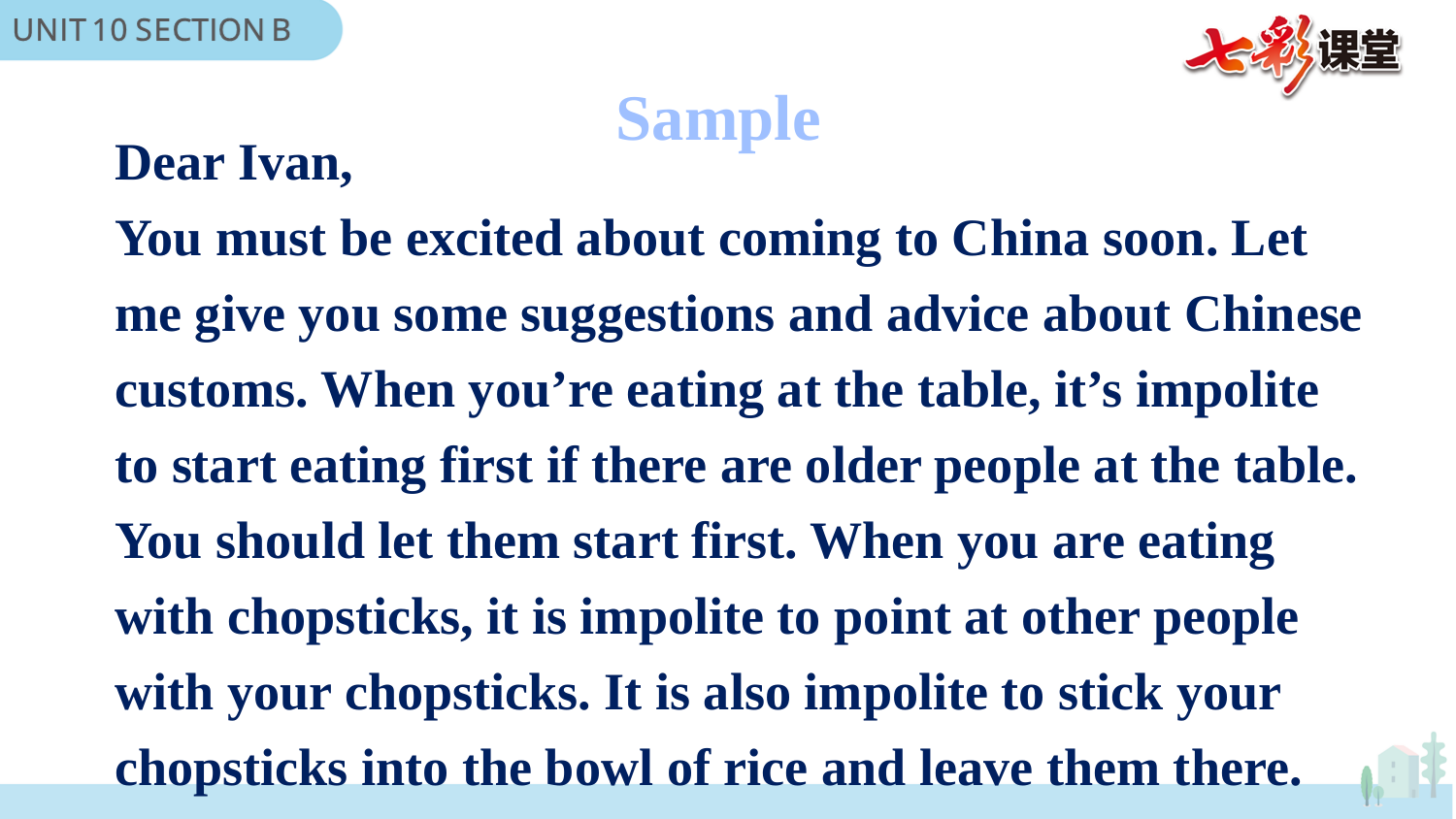

Sample
Dear Ivan,
You must be excited about coming to China soon. Let me give you some suggestions and advice about Chinese customs. When you’re eating at the table, it’s impolite to start eating first if there are older people at the table. You should let them start first. When you are eating with chopsticks, it is impolite to point at other people with your chopsticks. It is also impolite to stick your chopsticks into the bowl of rice and leave them there.